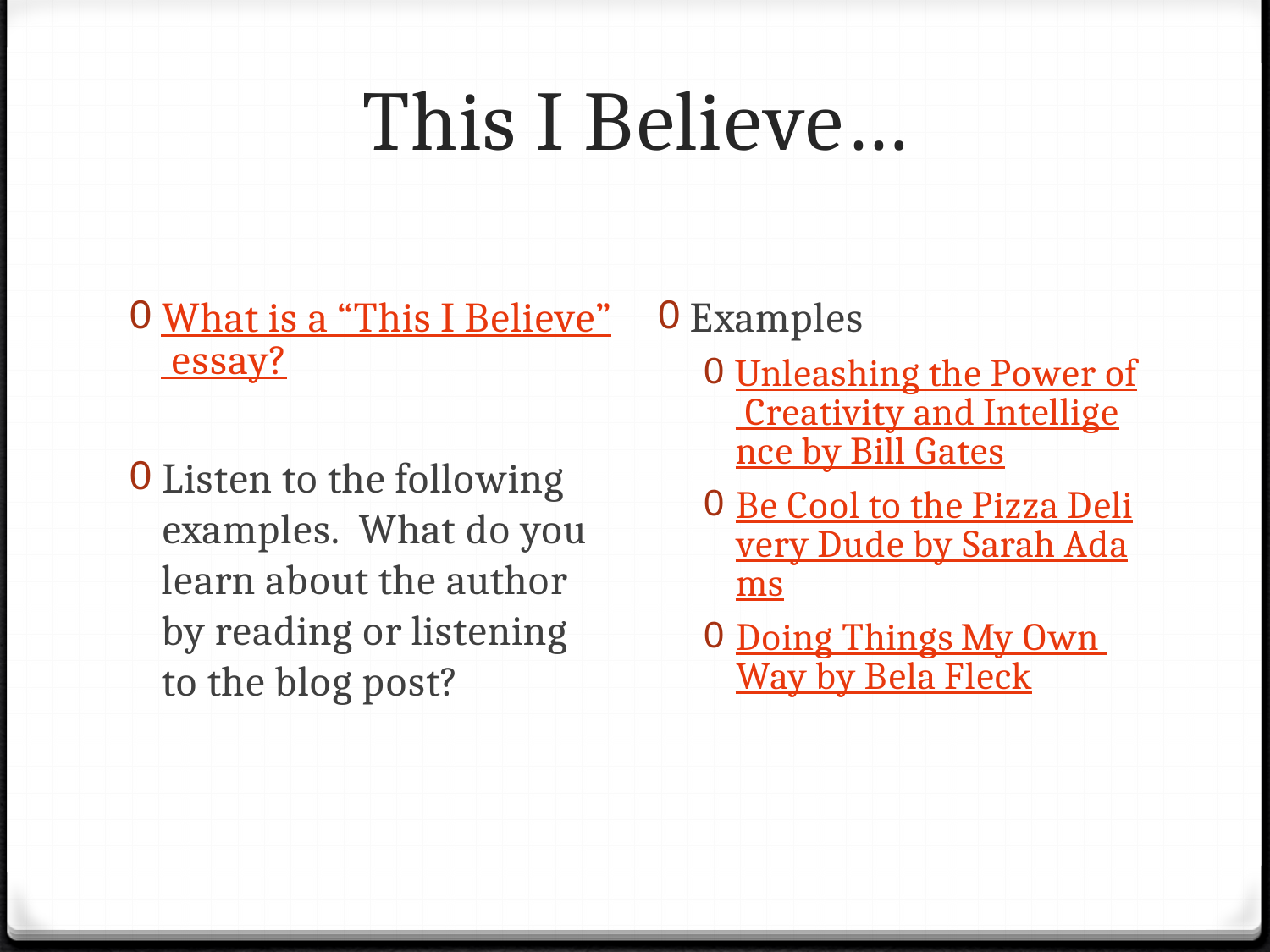

# This I Believe…
What is a “This I Believe” essay?

Listen to the following examples.  What do you learn about the author by reading or listening to the blog post?
Examples
Unleashing the Power of Creativity and Intelligence by Bill Gates
Be Cool to the Pizza Delivery Dude by Sarah Adams
Doing Things My Own Way by Bela Fleck